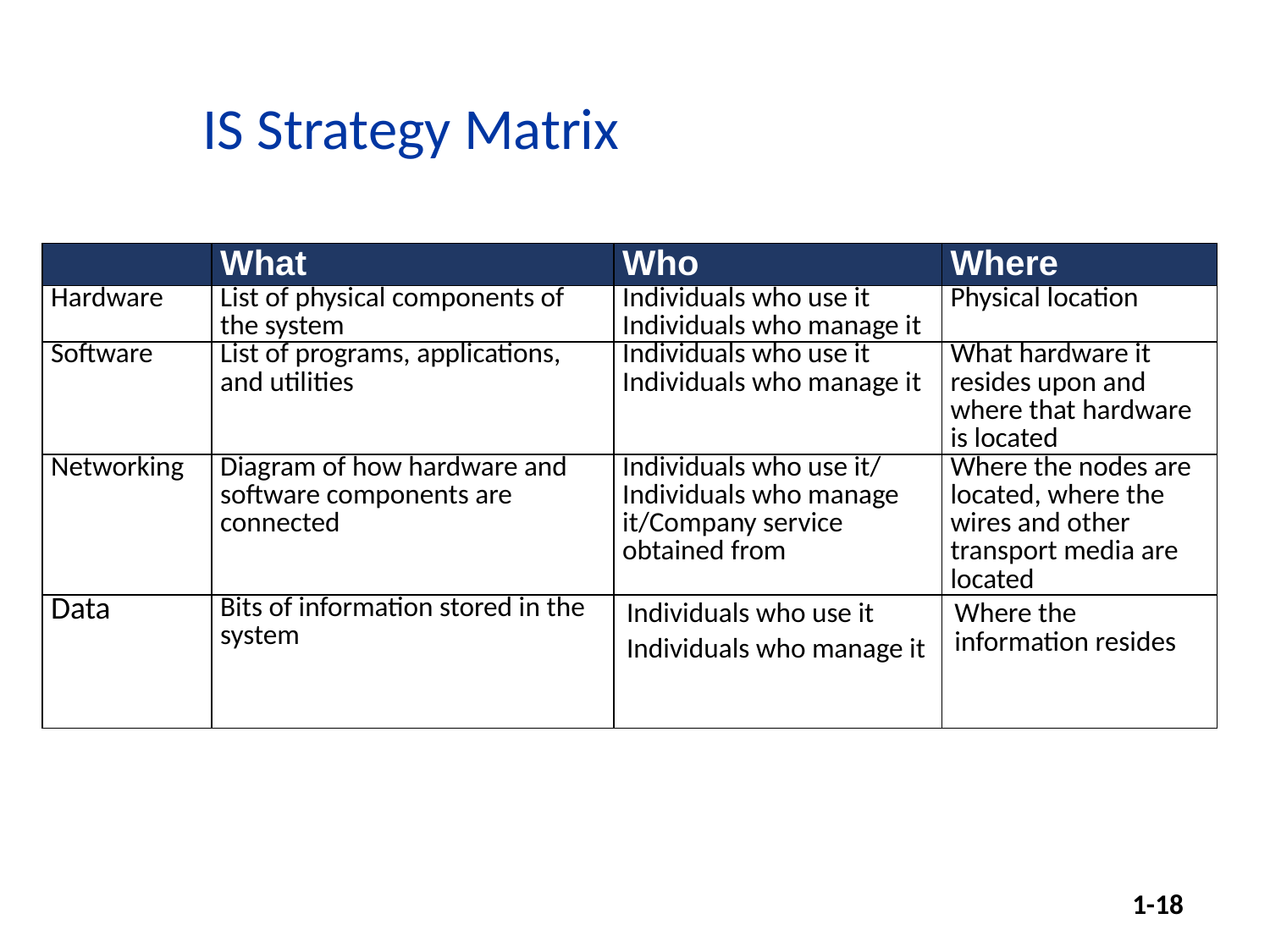

IS Strategy Matrix
|  | What | Who | Where |
| --- | --- | --- | --- |
| Hardware | List of physical components of the system | Individuals who use it Individuals who manage it | Physical location |
| Software | List of programs, applications, and utilities | Individuals who use it Individuals who manage it | What hardware it resides upon and where that hardware is located |
| Networking | Diagram of how hardware and software components are connected | Individuals who use it/ Individuals who manage it/Company service obtained from | Where the nodes are located, where the wires and other transport media are located |
| Data | Bits of information stored in the system | Individuals who use it Individuals who manage it | Where the information resides |